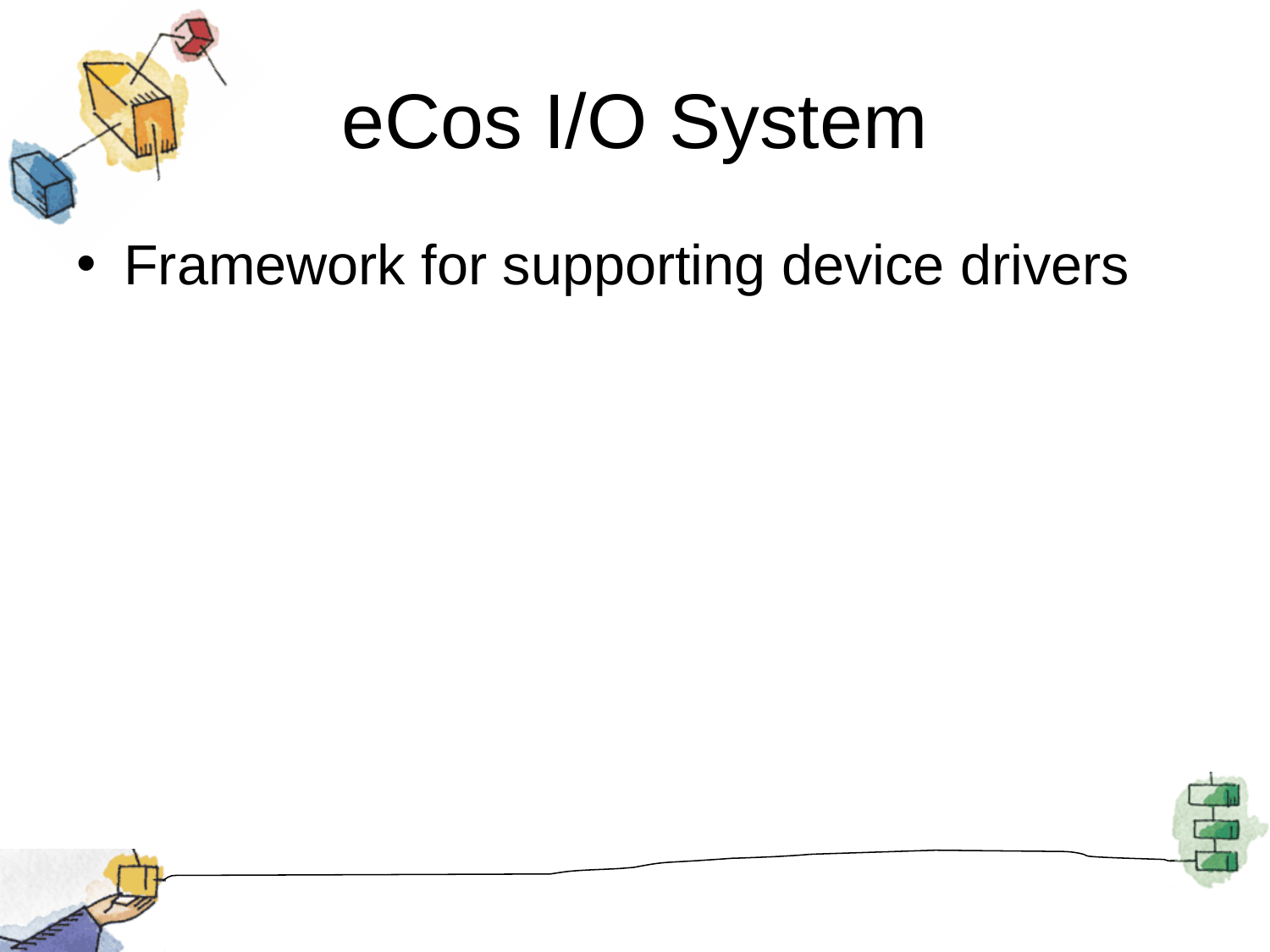

# eCos I/O System
Framework for supporting device drivers